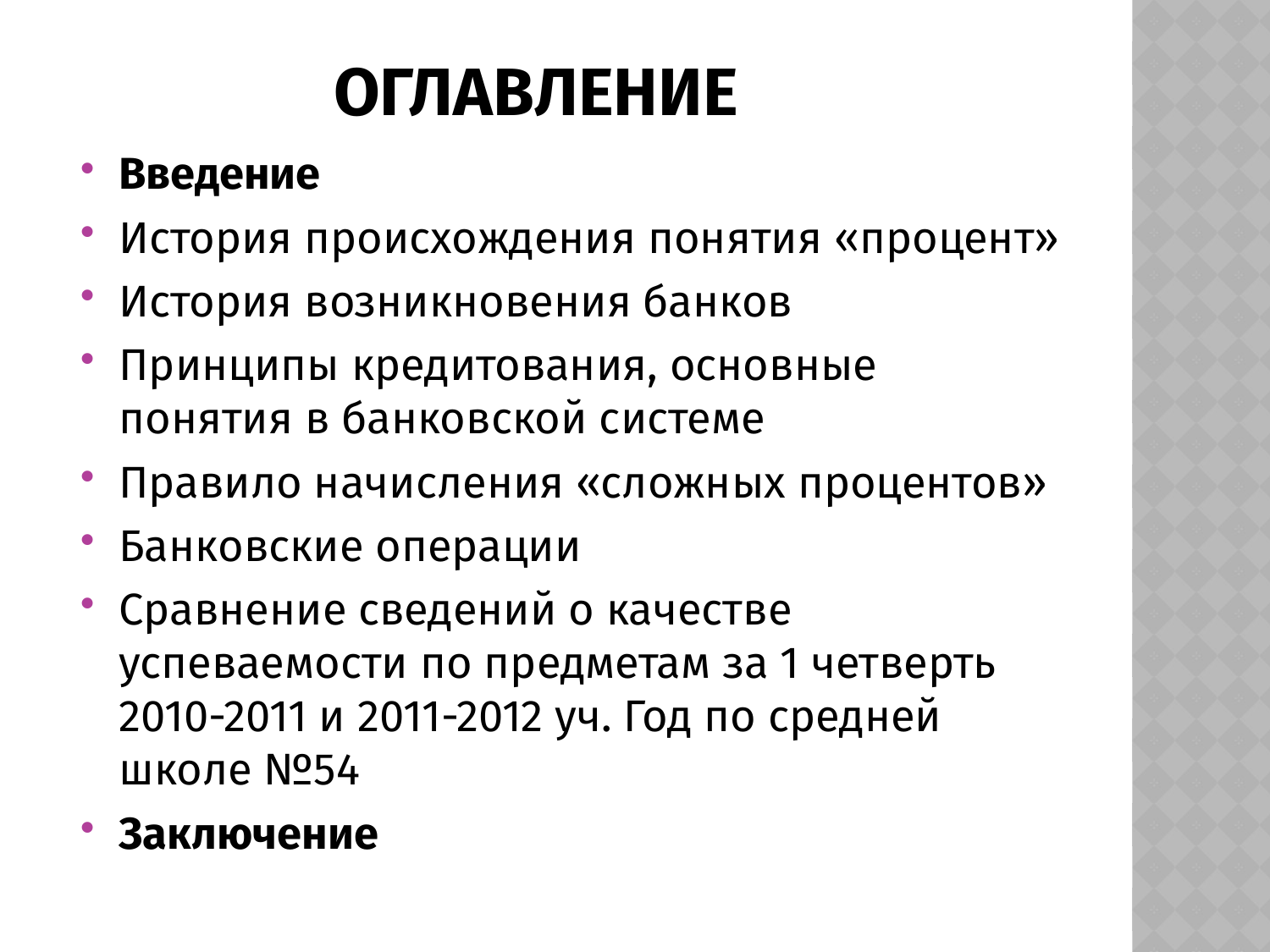

# оглавление
Введение
История происхождения понятия «процент»
История возникновения банков
Принципы кредитования, основные понятия в банковской системе
Правило начисления «сложных процентов»
Банковские операции
Сравнение сведений о качестве успеваемости по предметам за 1 четверть 2010-2011 и 2011-2012 уч. Год по средней школе №54
Заключение